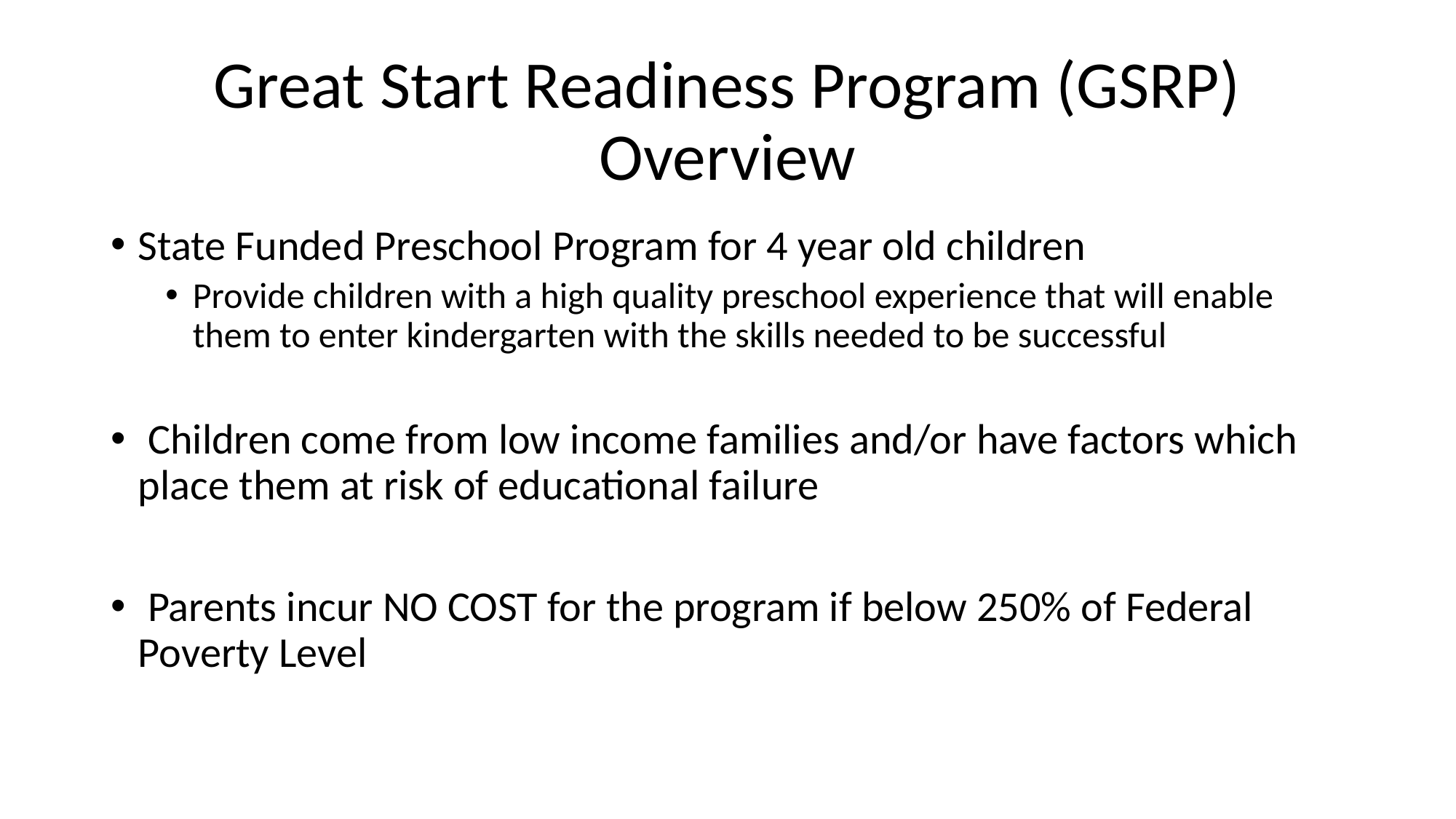

# Great Start Readiness Program (GSRP) Overview
State Funded Preschool Program for 4 year old children
Provide children with a high quality preschool experience that will enable them to enter kindergarten with the skills needed to be successful

 Children come from low income families and/or have factors which place them at risk of educational failure

 Parents incur NO COST for the program if below 250% of Federal Poverty Level